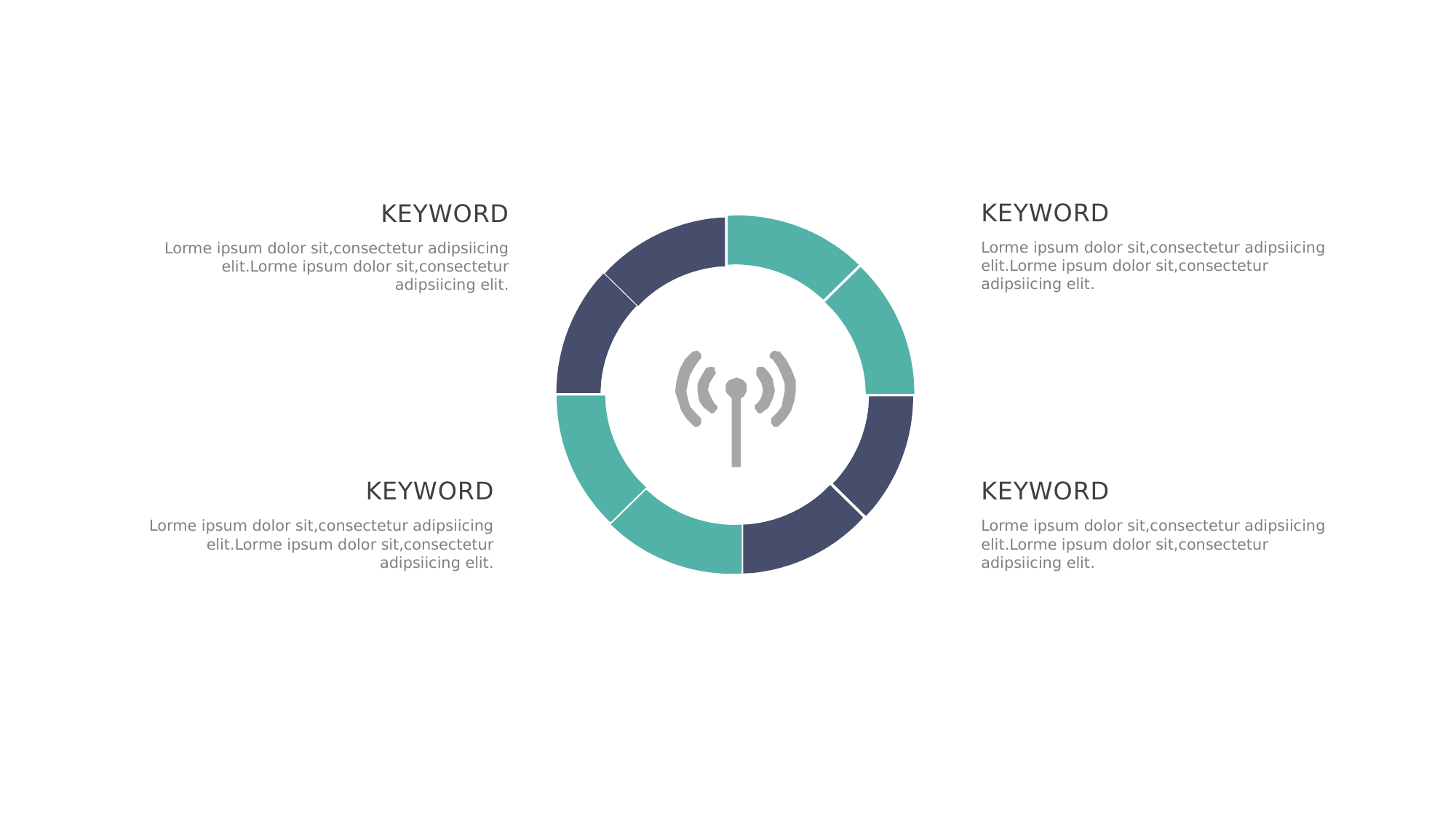

KEYWORD
KEYWORD

Lorme ipsum dolor sit,consectetur adipsiicing elit.Lorme ipsum dolor sit,consectetur adipsiicing elit.
Lorme ipsum dolor sit,consectetur adipsiicing elit.Lorme ipsum dolor sit,consectetur adipsiicing elit.

KEYWORD
KEYWORD
Lorme ipsum dolor sit,consectetur adipsiicing elit.Lorme ipsum dolor sit,consectetur adipsiicing elit.
Lorme ipsum dolor sit,consectetur adipsiicing elit.Lorme ipsum dolor sit,consectetur adipsiicing elit.